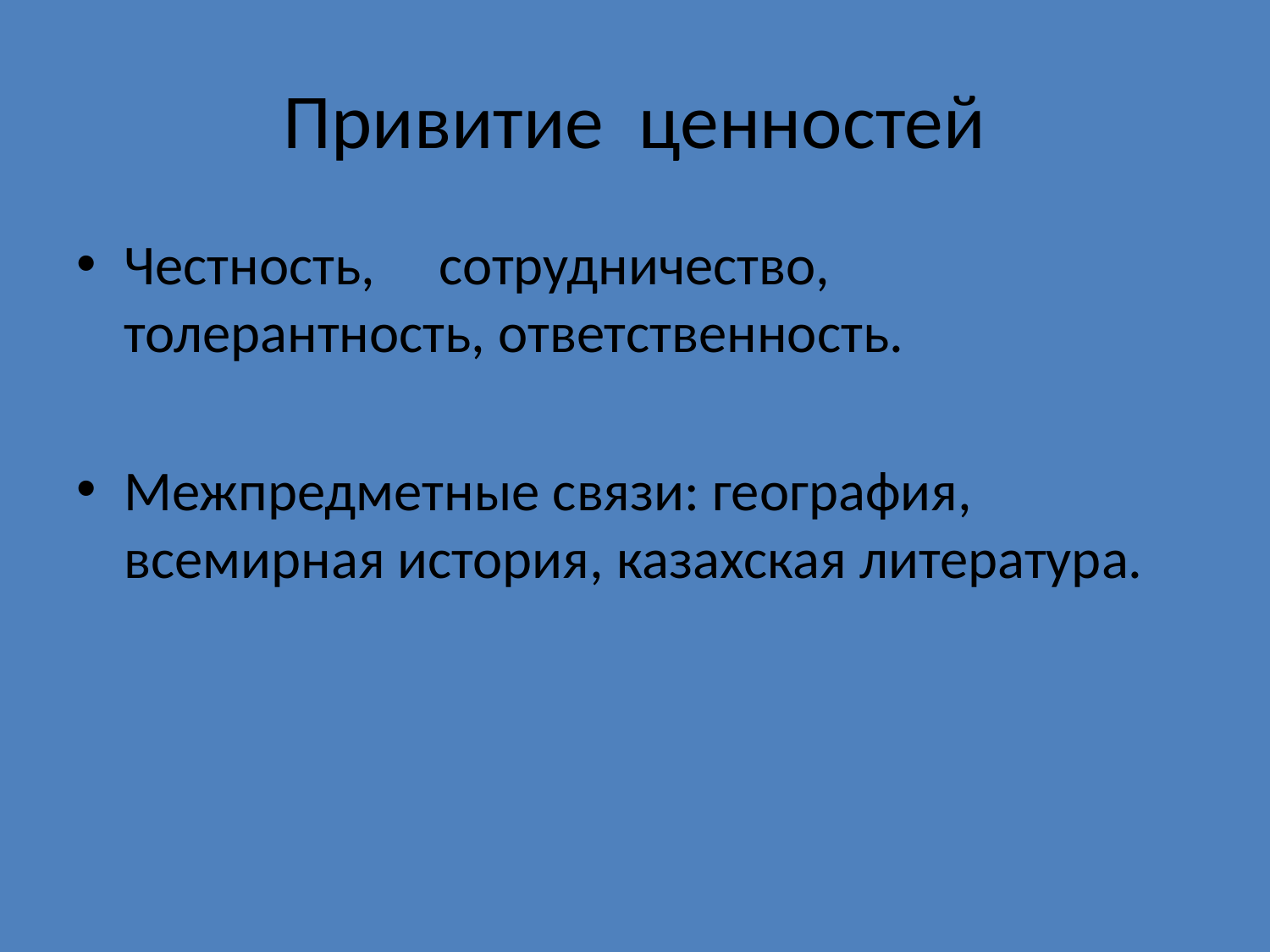

# Привитие  ценностей
Честность,     сотрудничество, толерантность, ответственность.

Межпредметные связи: география, всемирная история, казахская литература.